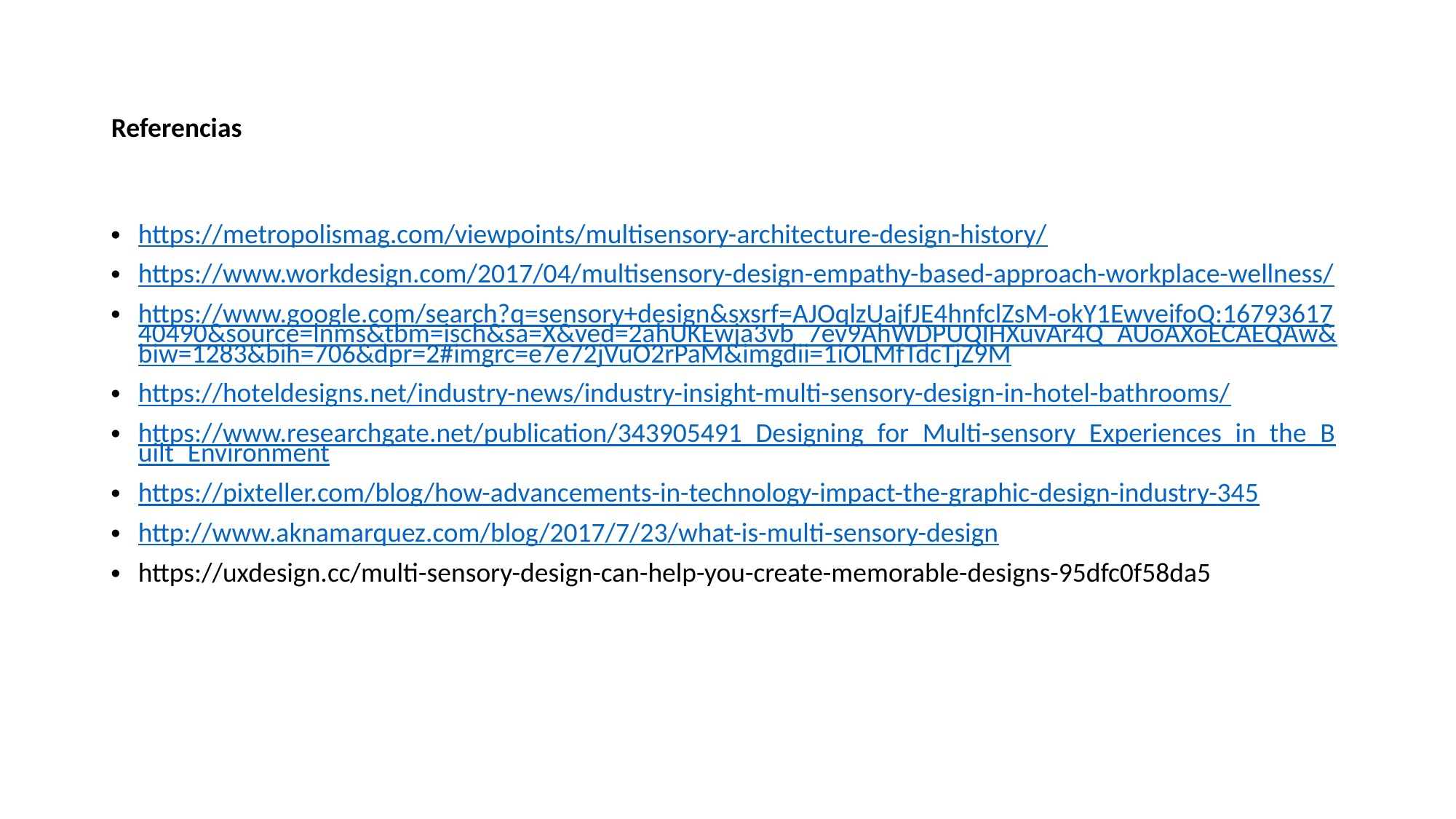

Referencias
https://metropolismag.com/viewpoints/multisensory-architecture-design-history/
https://www.workdesign.com/2017/04/multisensory-design-empathy-based-approach-workplace-wellness/
https://www.google.com/search?q=sensory+design&sxsrf=AJOqlzUajfJE4hnfclZsM-okY1EwveifoQ:1679361740490&source=lnms&tbm=isch&sa=X&ved=2ahUKEwja3vb_7ev9AhWDPUQIHXuvAr4Q_AUoAXoECAEQAw&biw=1283&bih=706&dpr=2#imgrc=e7e72jVuO2rPaM&imgdii=1iOLMfTdcTjZ9M
https://hoteldesigns.net/industry-news/industry-insight-multi-sensory-design-in-hotel-bathrooms/
https://www.researchgate.net/publication/343905491_Designing_for_Multi-sensory_Experiences_in_the_Built_Environment
https://pixteller.com/blog/how-advancements-in-technology-impact-the-graphic-design-industry-345
http://www.aknamarquez.com/blog/2017/7/23/what-is-multi-sensory-design
https://uxdesign.cc/multi-sensory-design-can-help-you-create-memorable-designs-95dfc0f58da5